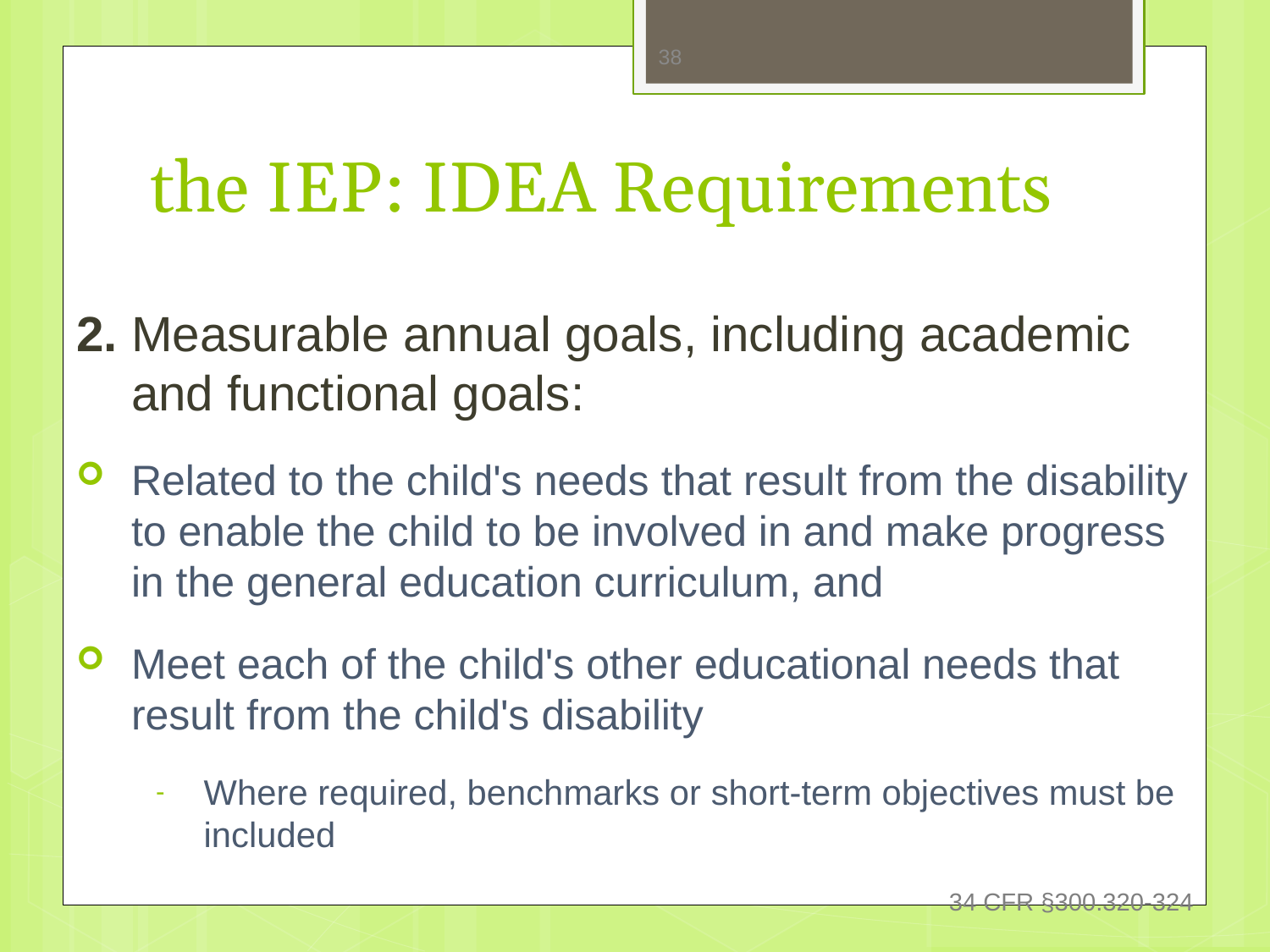

38
# the IEP: IDEA Requirements
2. Measurable annual goals, including academic and functional goals:
Related to the child's needs that result from the disability to enable the child to be involved in and make progress in the general education curriculum, and
Meet each of the child's other educational needs that result from the child's disability
Where required, benchmarks or short-term objectives must be included
34 CFR §300.320-324